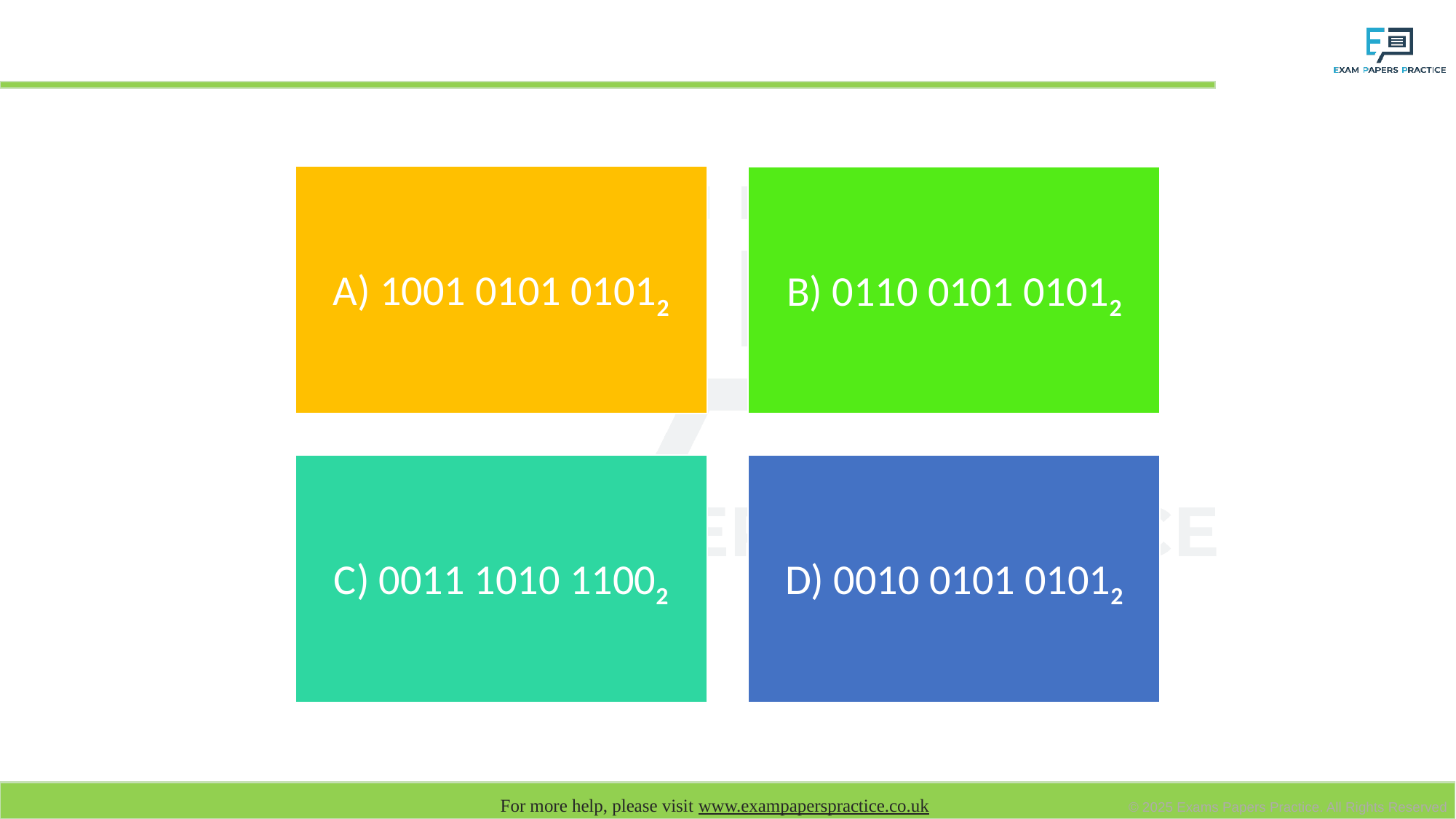

# What is 1011112 × 101002?
A) 1001 0101 01012
B) 0110 0101 01012
C) 0011 1010 11002
D) 0010 0101 01012